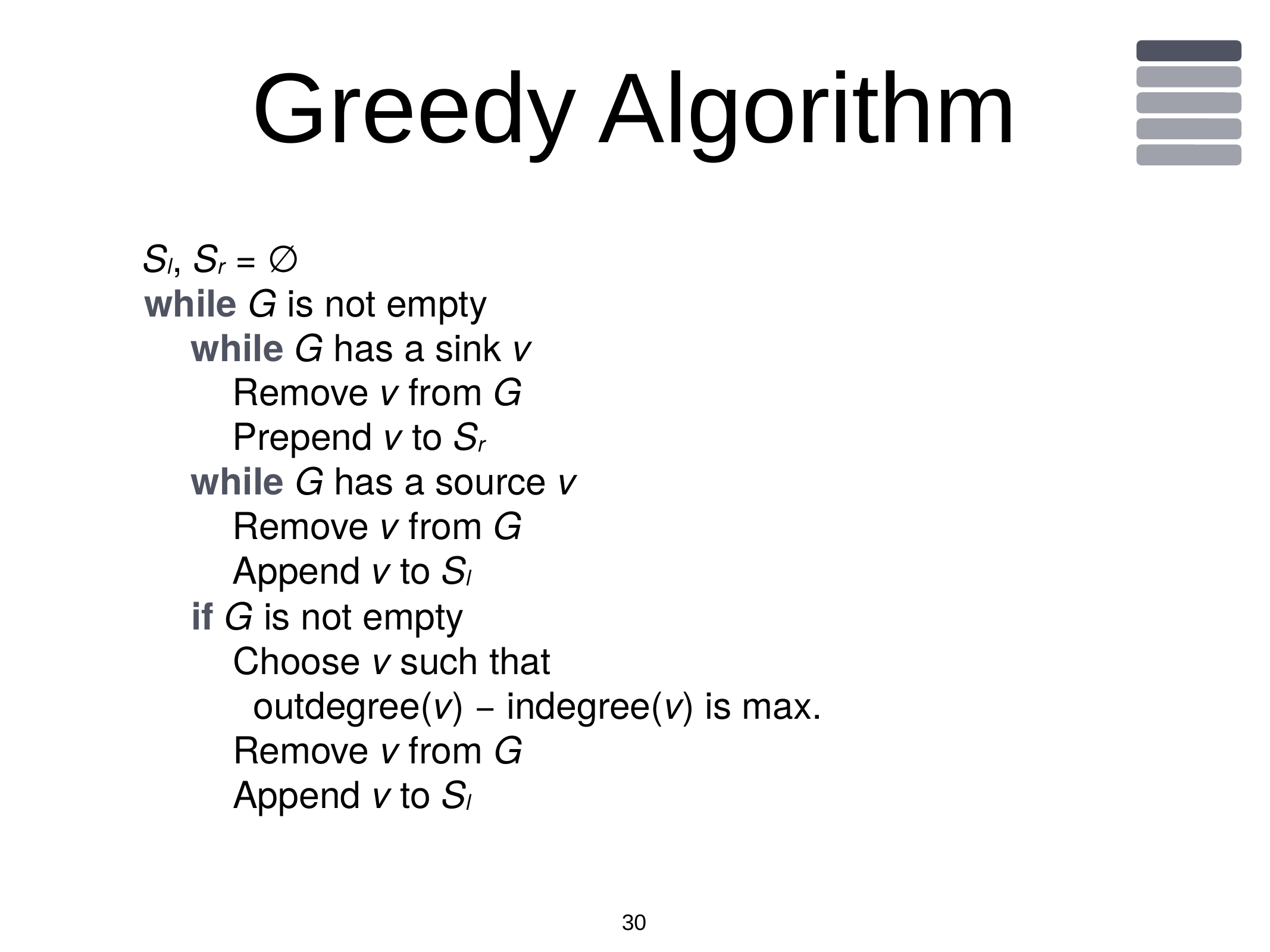

# Greedy Algorithm
Sl, Sr = ∅

while G is not empty

    while G has a sink v
        Remove v from G
        Prepend v to Sr

    while G has a source v
        Remove v from G
        Append v to Sl

    if G is not empty
        Choose v such that
          outdegree(v) − indegree(v) is max.
        Remove v from G
        Append v to Sl
30